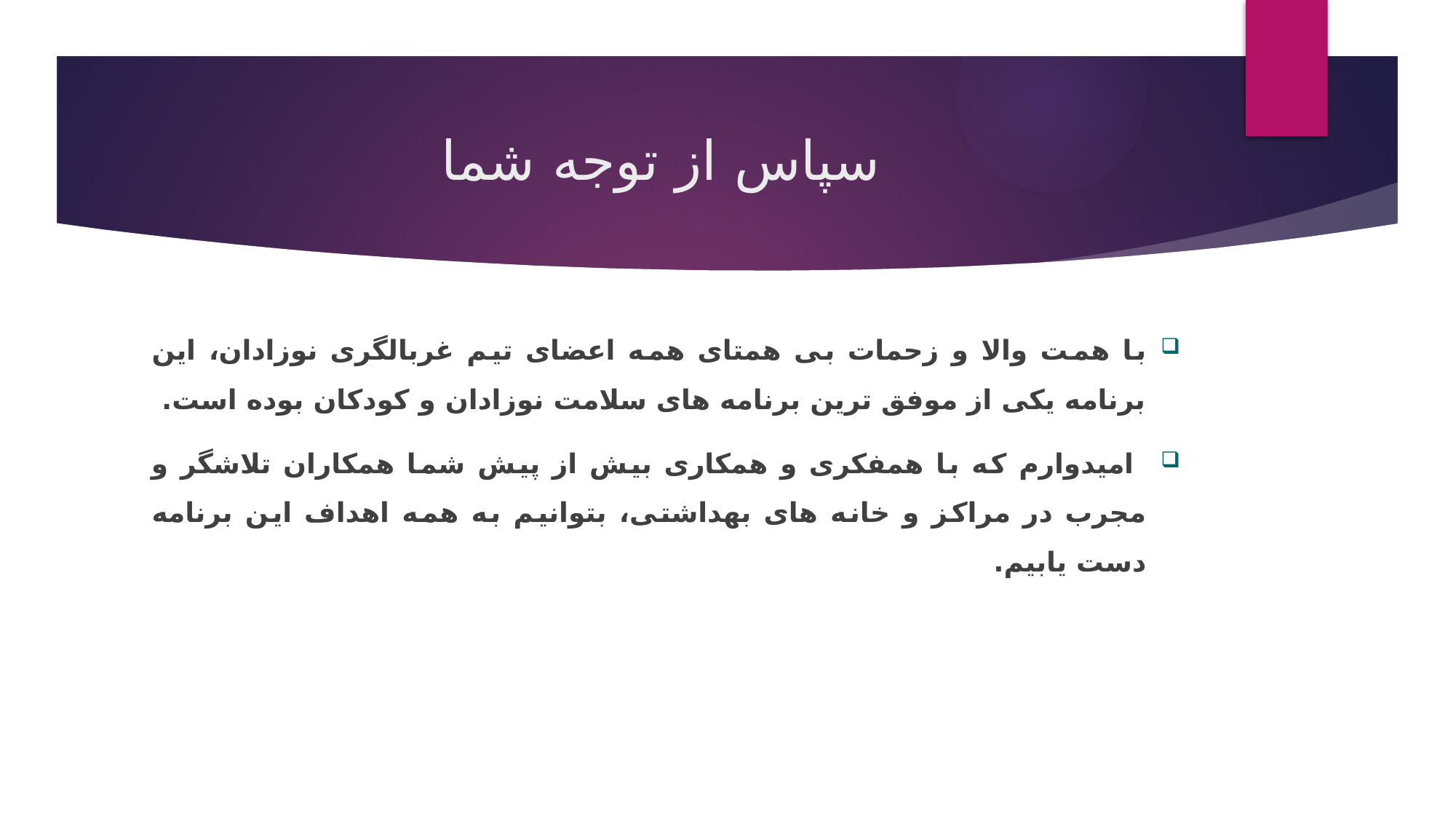

# سپاس از توجه شما
با همت والا و زحمات بی همتای همه اعضای تیم غربالگری نوزادان، این برنامه یکی از موفق ترین برنامه های سلامت نوزادان و کودکان بوده است.
 امیدوارم که با همفکری و همکاری بیش از پیش شما همکاران تلاشگر و مجرب در مراکز و خانه های بهداشتی، بتوانیم به همه اهداف این برنامه دست یابیم.